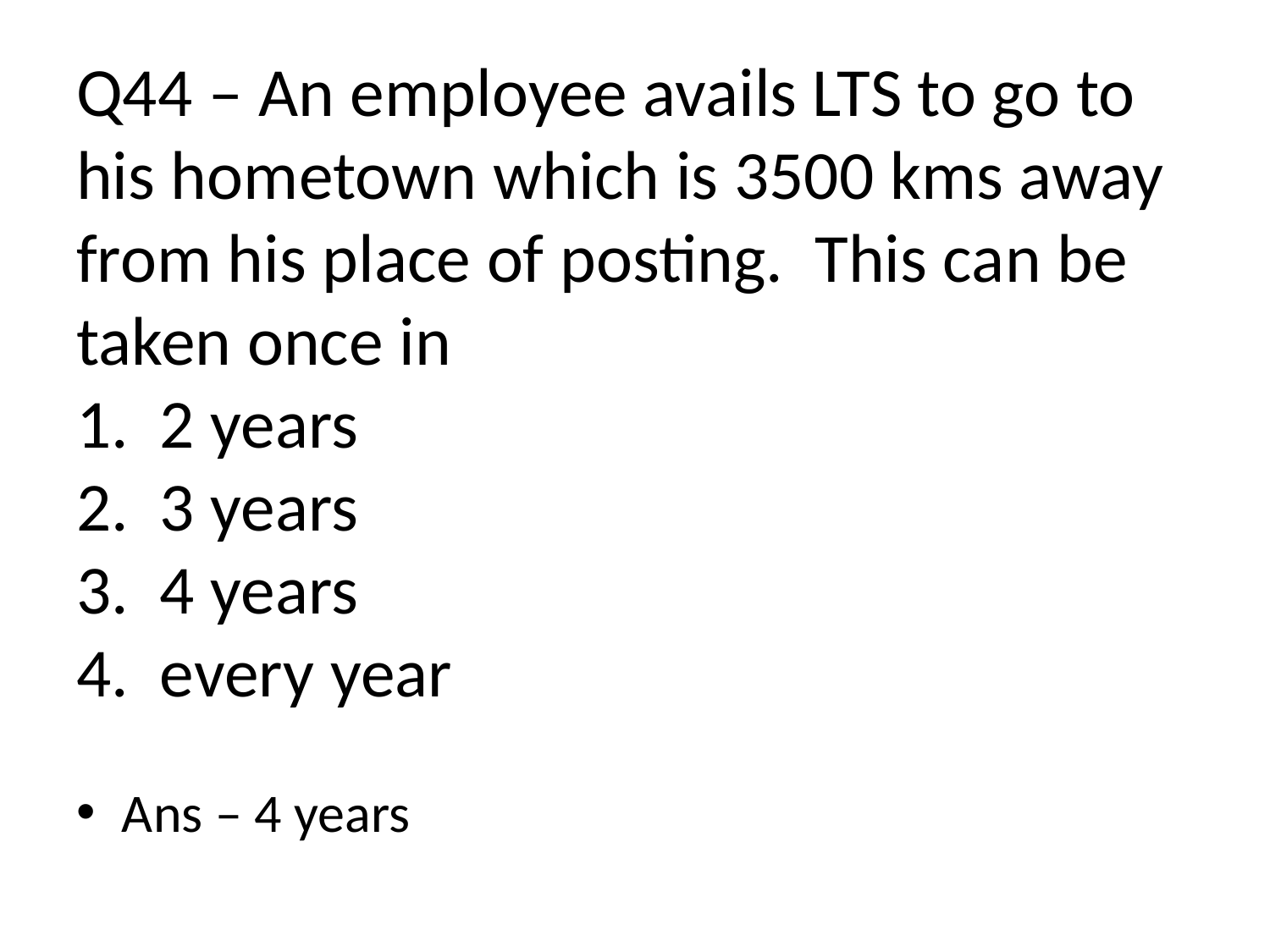

# Q44 – An employee avails LTS to go to his hometown which is 3500 kms away from his place of posting.  This can be taken once in 1.  2 years 2.  3 years 3.  4 years 4.  every year
Ans – 4 years